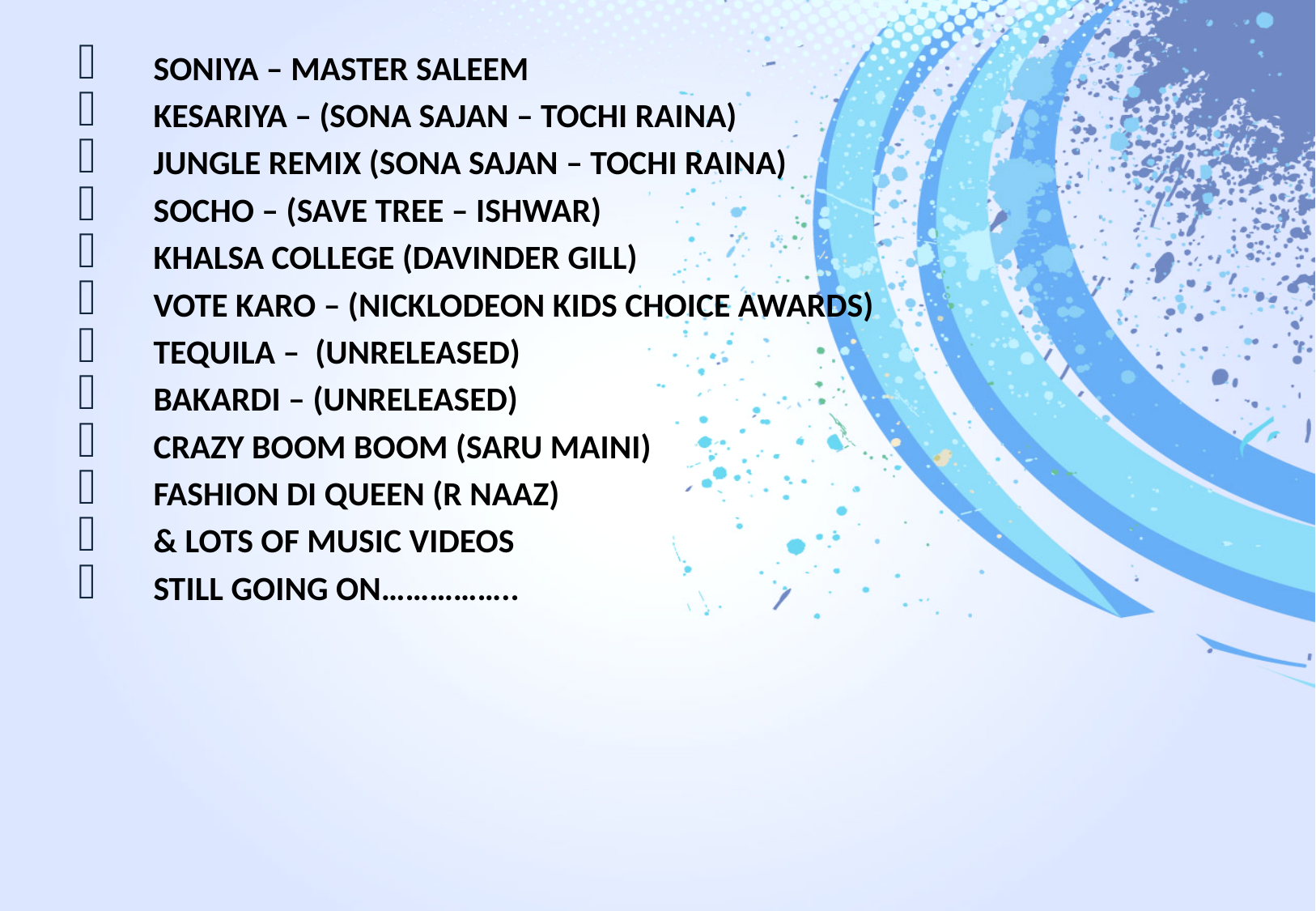

SONIYA – MASTER SALEEM
KESARIYA – (SONA SAJAN – TOCHI RAINA)
JUNGLE REMIX (SONA SAJAN – TOCHI RAINA)
SOCHO – (SAVE TREE – ISHWAR)
KHALSA COLLEGE (DAVINDER GILL)
VOTE KARO – (NICKLODEON KIDS CHOICE AWARDS)
TEQUILA –  (UNRELEASED)
BAKARDI – (UNRELEASED)
CRAZY BOOM BOOM (SARU MAINI)
FASHION DI QUEEN (R NAAZ)
& LOTS OF MUSIC VIDEOS
STILL GOING ON……………..